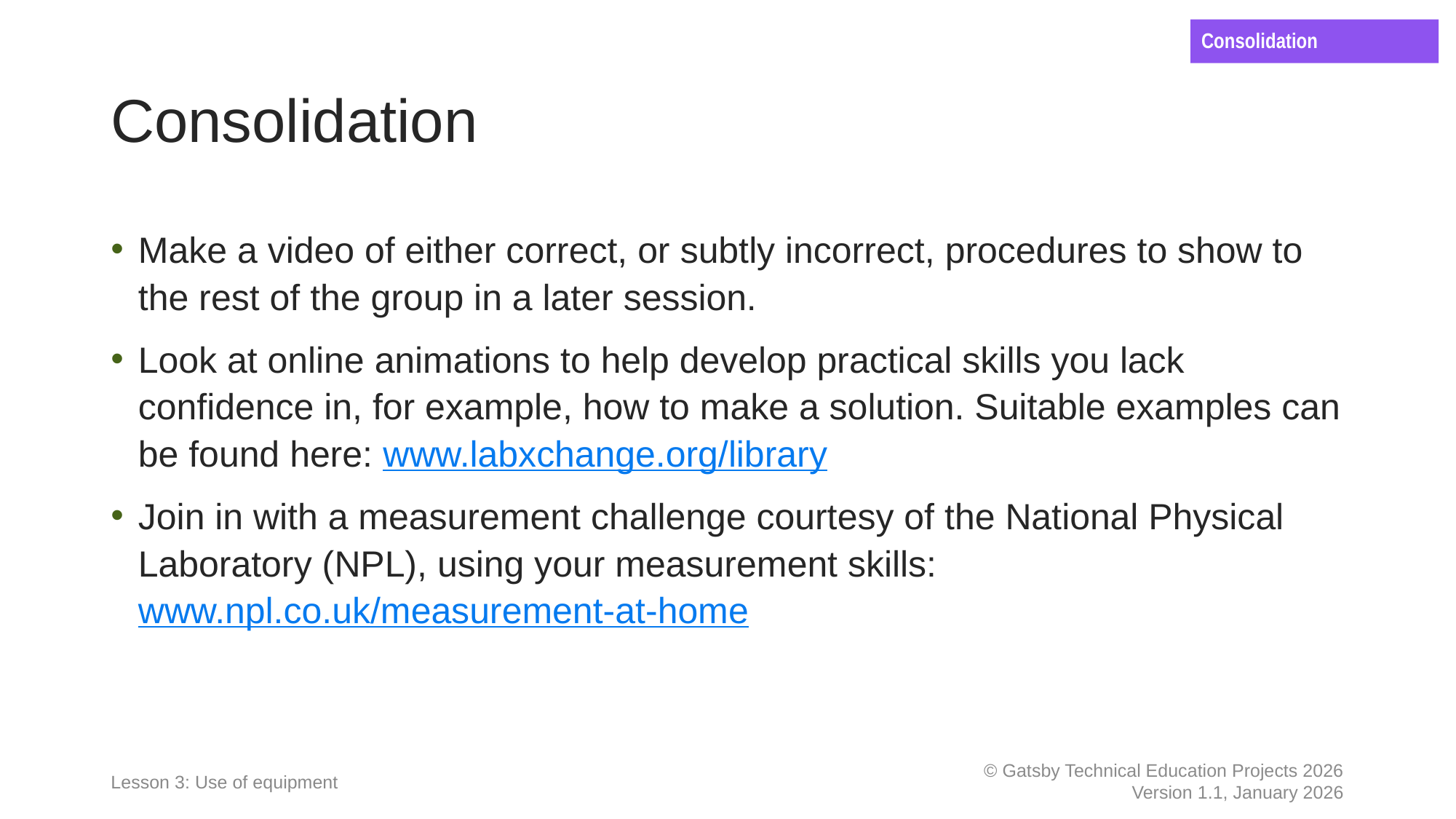

Consolidation
# Consolidation
Make a video of either correct, or subtly incorrect, procedures to show to the rest of the group in a later session.
Look at online animations to help develop practical skills you lack confidence in, for example, how to make a solution. Suitable examples can be found here: www.labxchange.org/library
Join in with a measurement challenge courtesy of the National Physical Laboratory (NPL), using your measurement skills: www.npl.co.uk/measurement-at-home
Lesson 3: Use of equipment